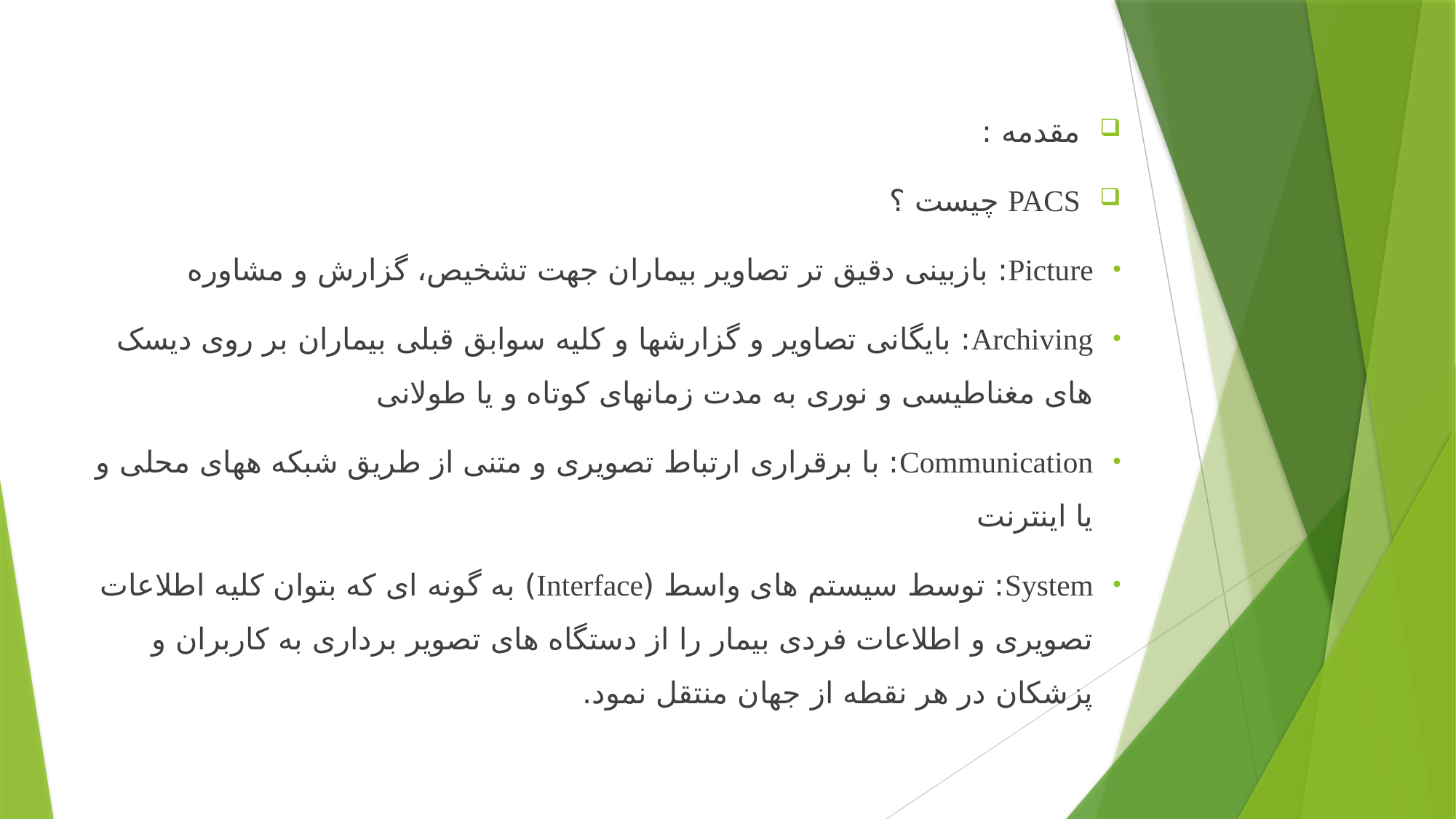

مقدمه :
PACS چیست ؟
Picture: بازبینی دقیق تر تصاویر بیماران جهت تشخیص، گزارش و مشاوره
Archiving: بایگانی تصاویر و گزارشها و کلیه سوابق قبلی بیماران بر روی دیسک های مغناطیسی و نوری به مدت زمان­های کوتاه و یا طولانی
Communication: با برقراری ارتباط تصویری و متنی از طریق شبکه ههای محلی و یا اینترنت
System: توسط سیستم های واسط (Interface) به گونه ای که بتوان کلیه اطلاعات تصویری و اطلاعات فردی بیمار را از دستگاه های تصویر برداری به کاربران و پزشکان در هر نقطه از جهان منتقل نمود.